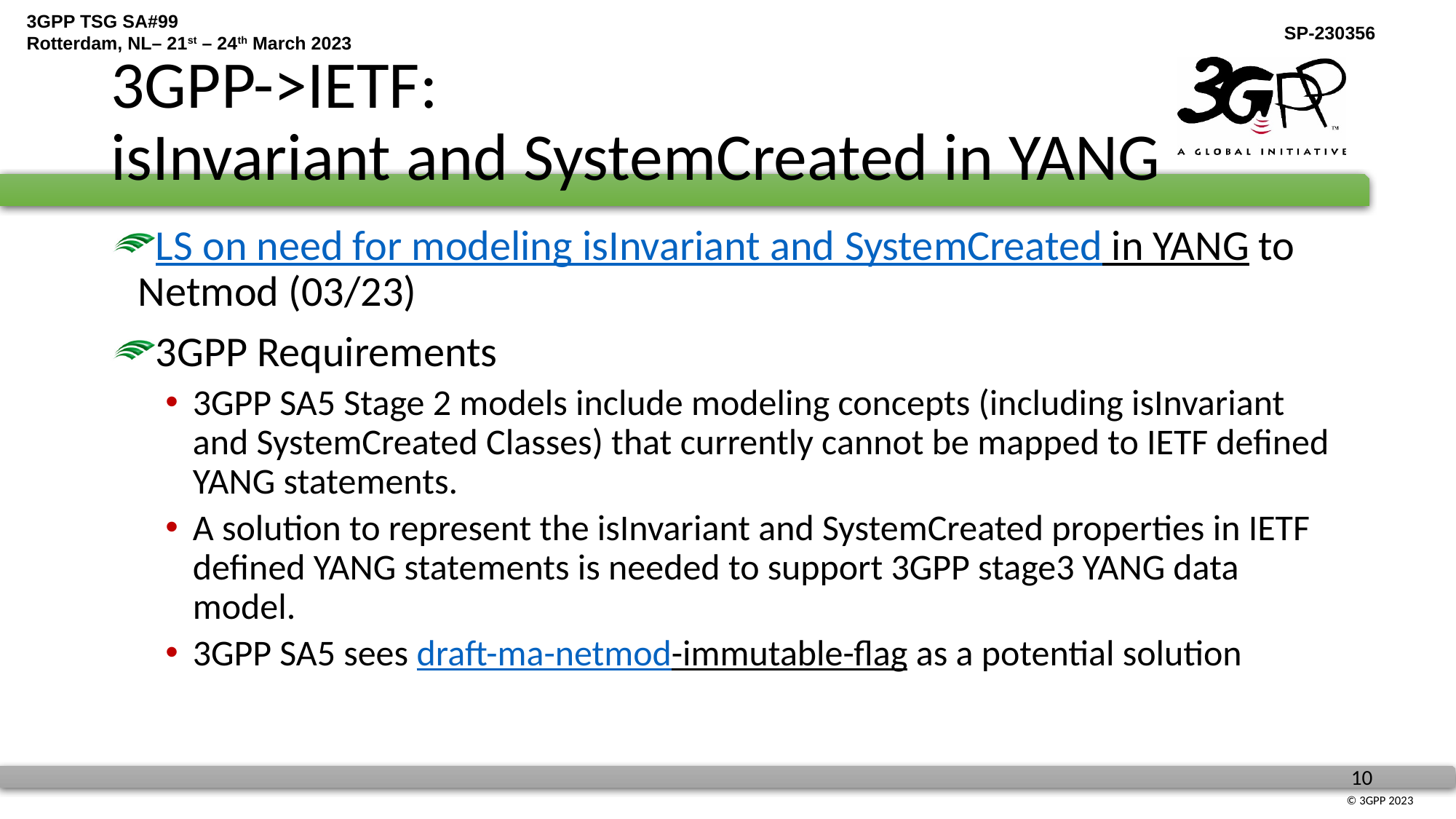

# 3GPP->IETF: isInvariant and SystemCreated in YANG
LS on need for modeling isInvariant and SystemCreated in YANG to Netmod (03/23)
3GPP Requirements
3GPP SA5 Stage 2 models include modeling concepts (including isInvariant and SystemCreated Classes) that currently cannot be mapped to IETF defined YANG statements.
A solution to represent the isInvariant and SystemCreated properties in IETF defined YANG statements is needed to support 3GPP stage3 YANG data model.
3GPP SA5 sees draft-ma-netmod-immutable-flag as a potential solution